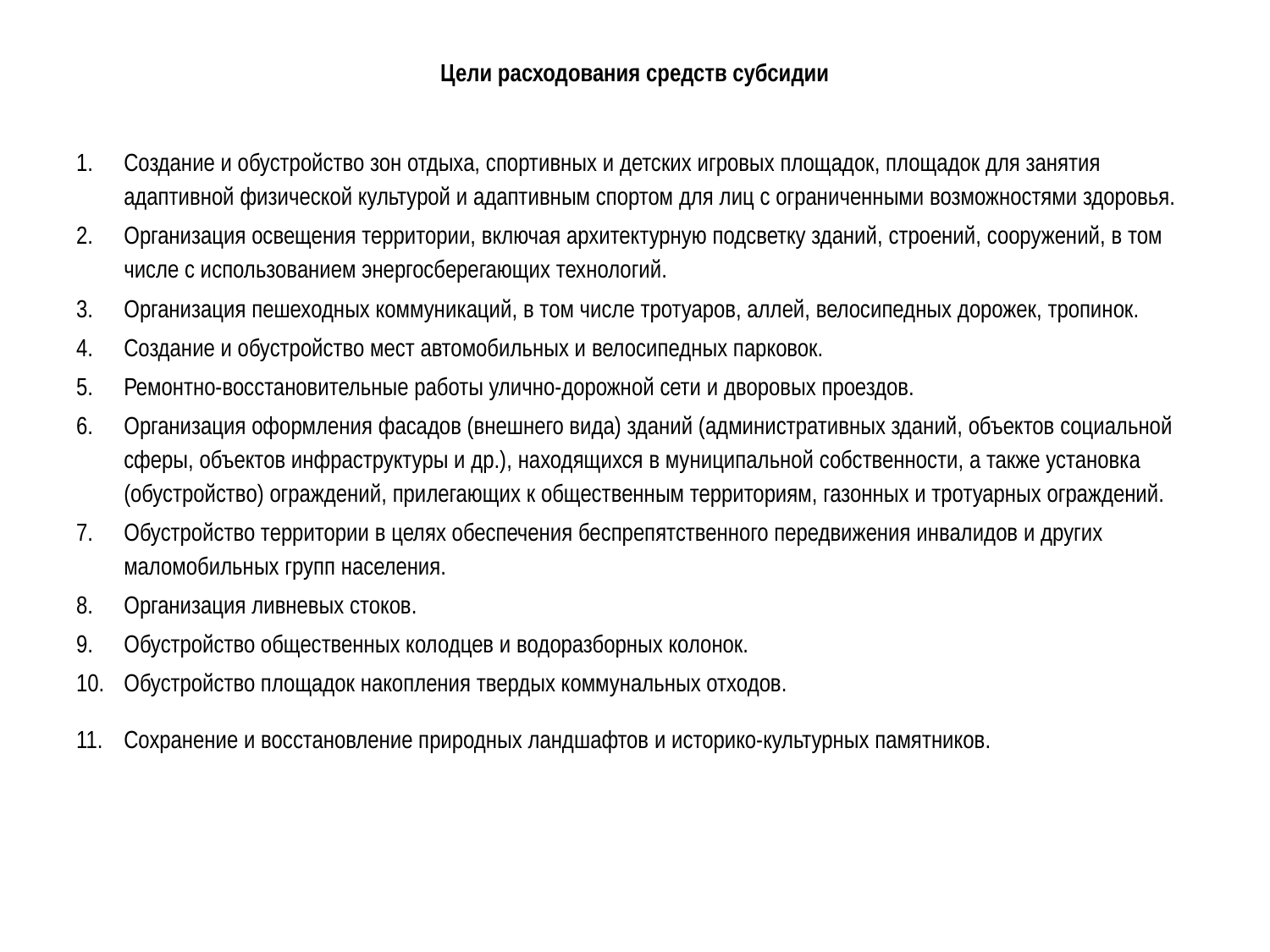

# Цели расходования средств субсидии

Создание и обустройство зон отдыха, спортивных и детских игровых площадок, площадок для занятия адаптивной физической культурой и адаптивным спортом для лиц с ограниченными возможностями здоровья.
Организация освещения территории, включая архитектурную подсветку зданий, строений, сооружений, в том числе с использованием энергосберегающих технологий.
Организация пешеходных коммуникаций, в том числе тротуаров, аллей, велосипедных дорожек, тропинок.
Создание и обустройство мест автомобильных и велосипедных парковок.
Ремонтно-восстановительные работы улично-дорожной сети и дворовых проездов.
Организация оформления фасадов (внешнего вида) зданий (административных зданий, объектов социальной сферы, объектов инфраструктуры и др.), находящихся в муниципальной собственности, а также установка (обустройство) ограждений, прилегающих к общественным территориям, газонных и тротуарных ограждений.
Обустройство территории в целях обеспечения беспрепятственного передвижения инвалидов и других маломобильных групп населения.
Организация ливневых стоков.
Обустройство общественных колодцев и водоразборных колонок.
Обустройство площадок накопления твердых коммунальных отходов.
Сохранение и восстановление природных ландшафтов и историко-культурных памятников.